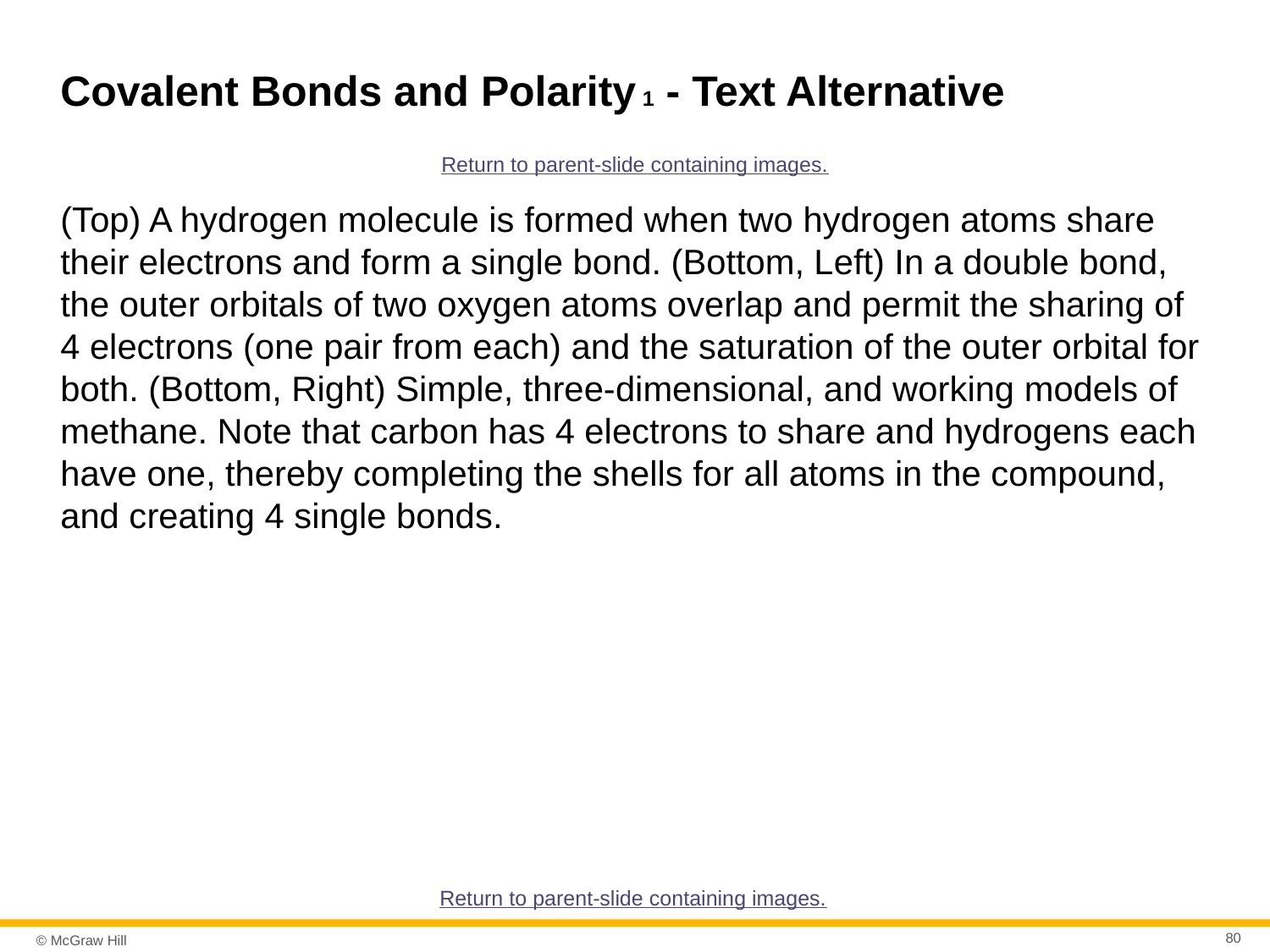

# Covalent Bonds and Polarity 1 - Text Alternative
Return to parent-slide containing images.
(Top) A hydrogen molecule is formed when two hydrogen atoms share their electrons and form a single bond. (Bottom, Left) In a double bond, the outer orbitals of two oxygen atoms overlap and permit the sharing of 4 electrons (one pair from each) and the saturation of the outer orbital for both. (Bottom, Right) Simple, three-dimensional, and working models of methane. Note that carbon has 4 electrons to share and hydrogens each have one, thereby completing the shells for all atoms in the compound, and creating 4 single bonds.
Return to parent-slide containing images.